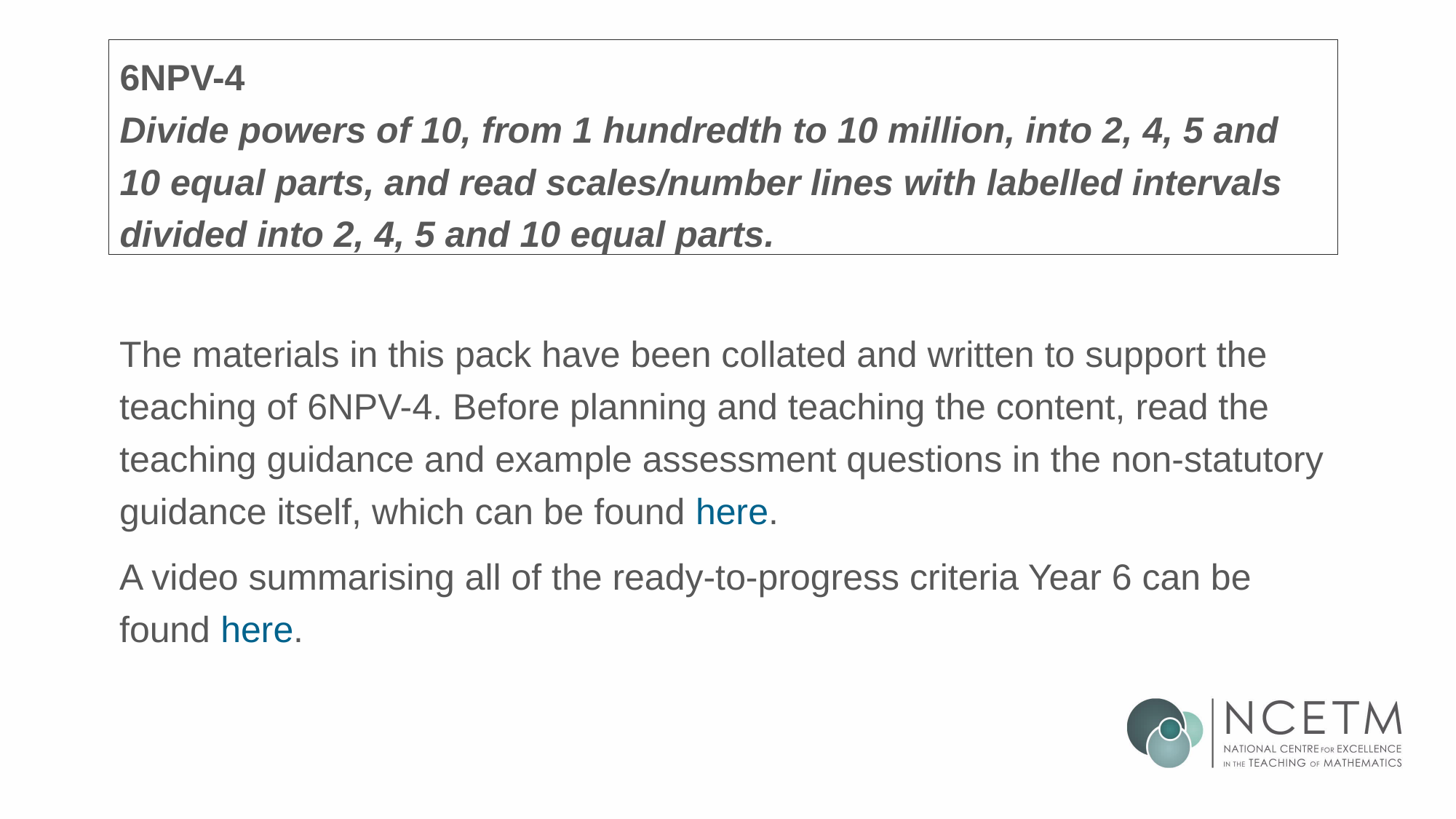

# 6NPV-4 Divide powers of 10, from 1 hundredth to 10 million, into 2, 4, 5 and 10 equal parts, and read scales/number lines with labelled intervals divided into 2, 4, 5 and 10 equal parts.
The materials in this pack have been collated and written to support the teaching of 6NPV-4. Before planning and teaching the content, read the teaching guidance and example assessment questions in the non-statutory guidance itself, which can be found here.
A video summarising all of the ready-to-progress criteria Year 6 can be found here.